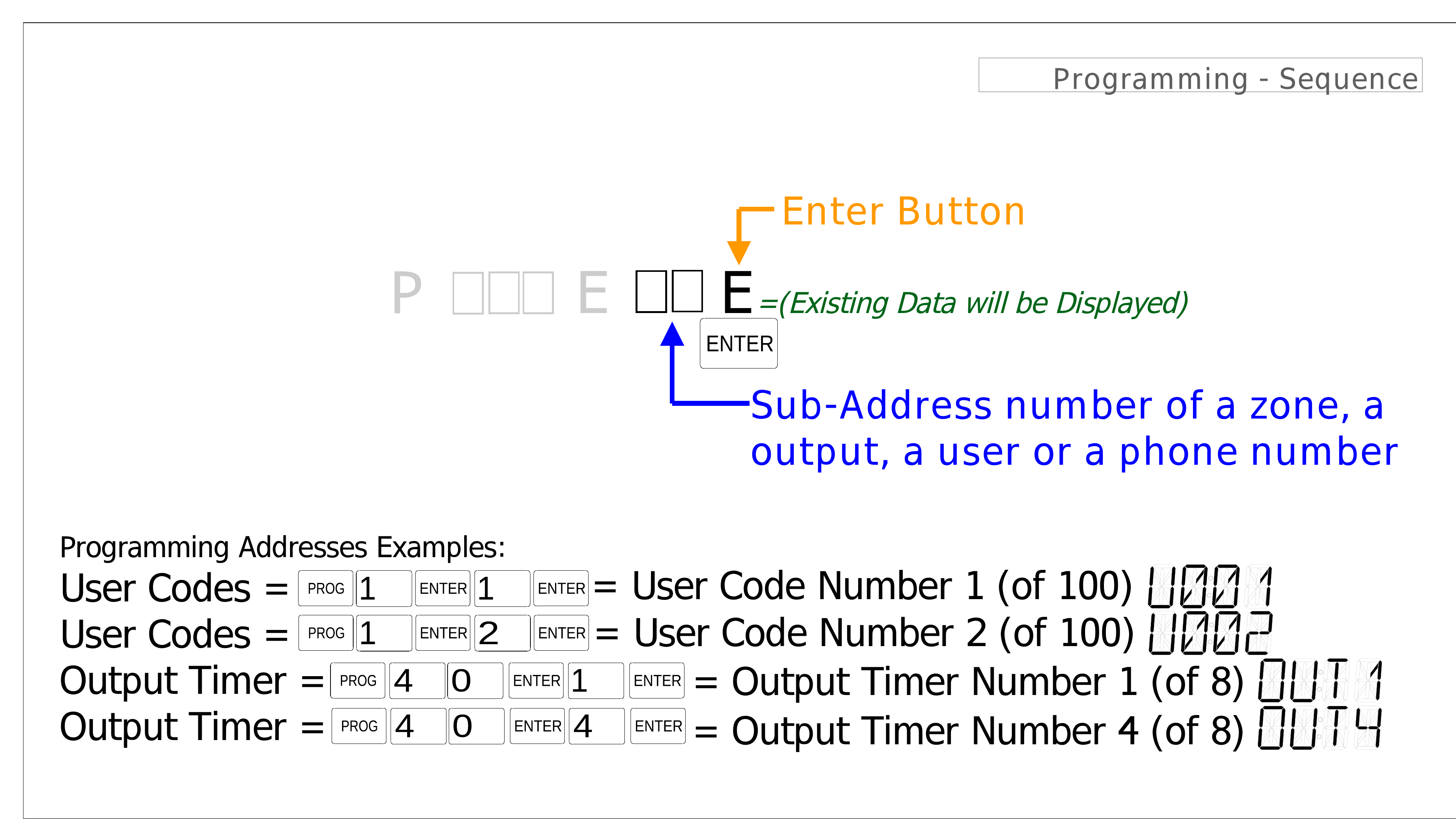

Programming - Sequence
Enter Button

E=(Existing Data will be Displayed)
P
E

ENTER

Sub-Address number of a zone, a output, a user or a phone number
Programming Addresses Examples:
User Codes =
User Codes =
Output Timer =
Output Timer =
= User Code Number 1 (of 100)

PROG

1

ENTER

1

ENTER
= User Code Number 2 (of 100)

PROG

1

ENTER

2

ENTER
= Output Timer Number 1 (of 8)

PROG

4

0

1

ENTER

ENTER
= Output Timer Number 4 (of 8)

PROG

4

0

4

ENTER

ENTER